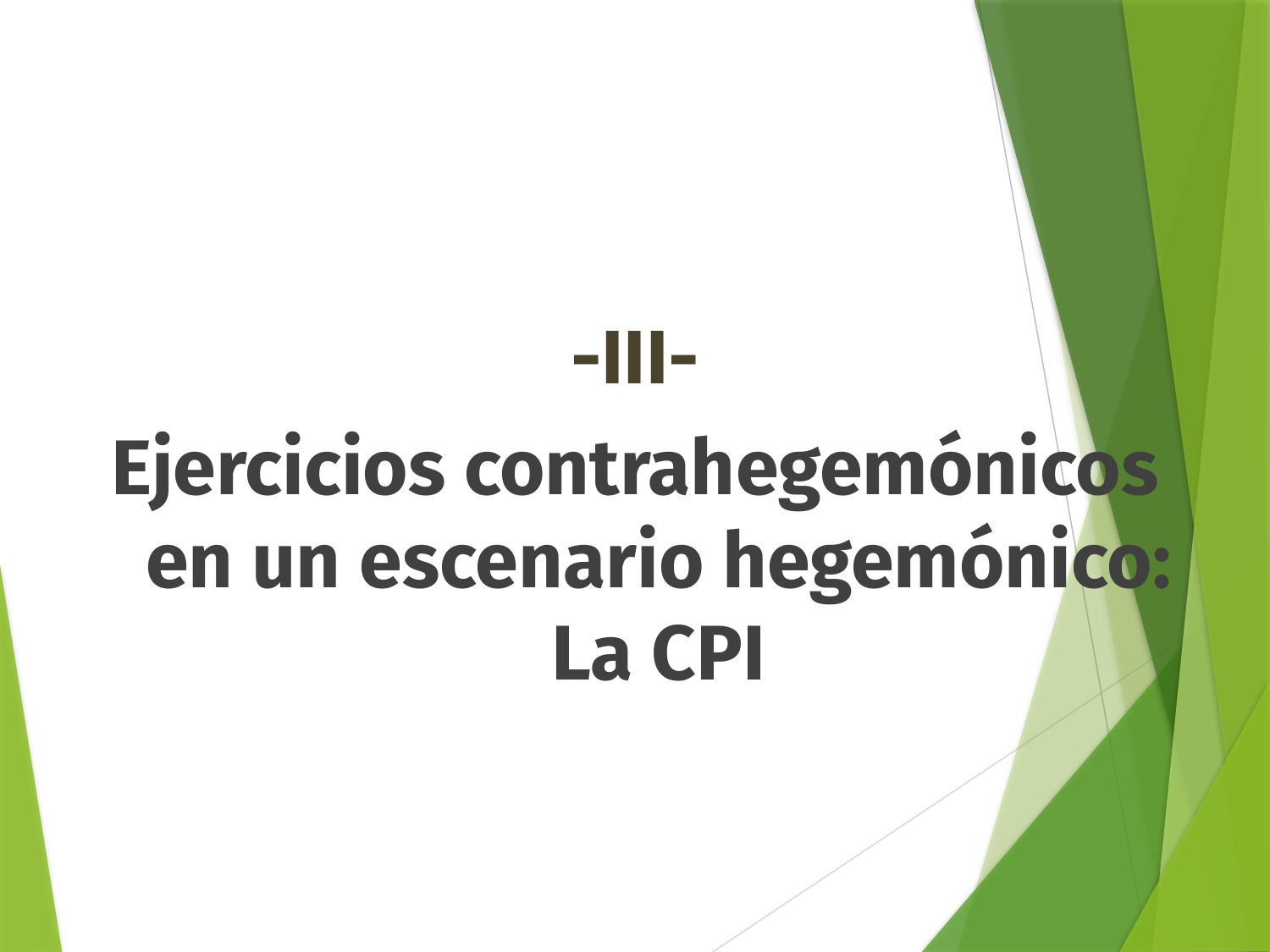

#

-III-
Ejercicios contrahegemónicos en un escenario hegemónico: La CPI